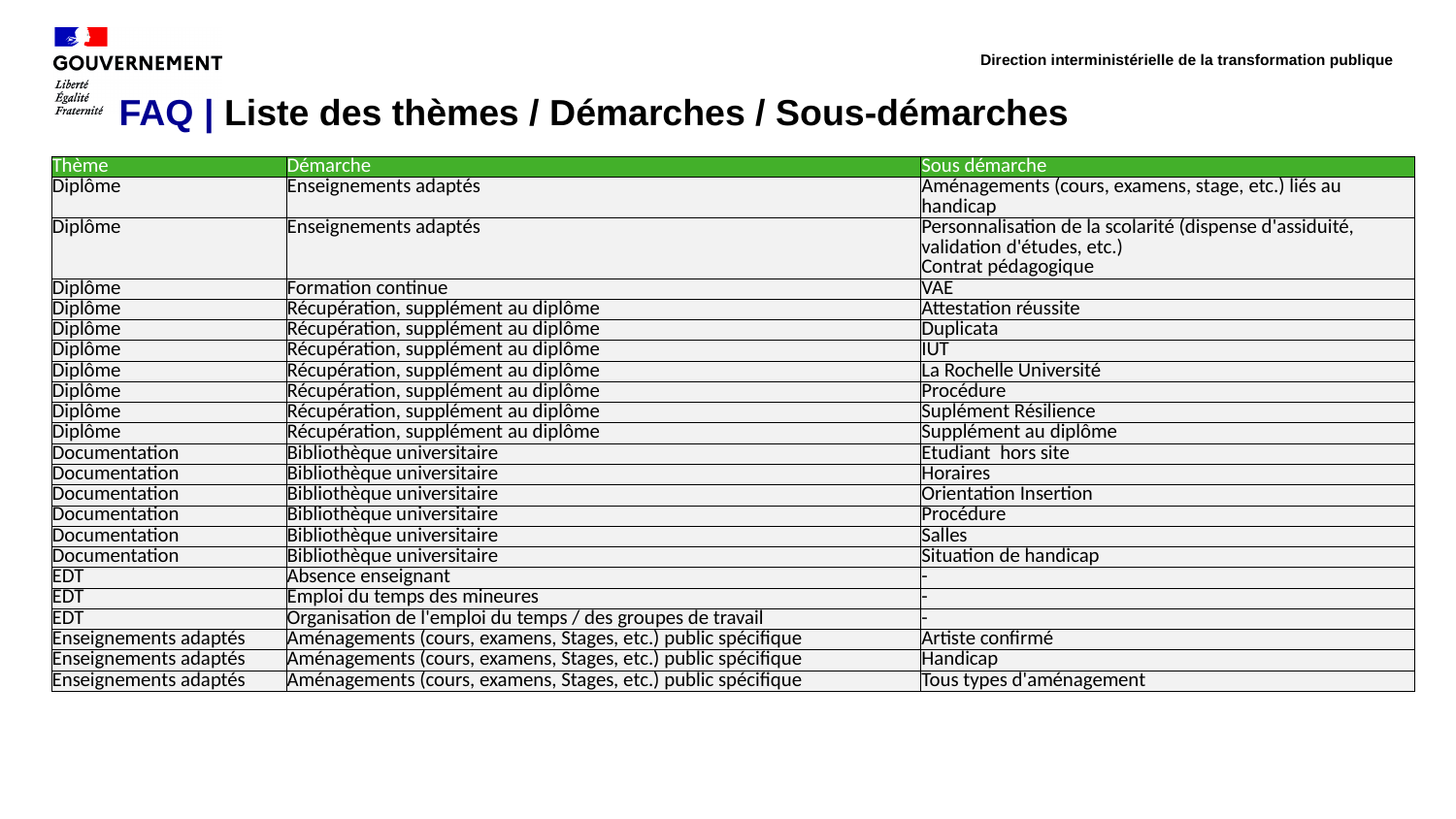

Direction interministérielle de la transformation publique
FAQ | Liste des thèmes / Démarches / Sous-démarches
| Thème | Démarche | Sous démarche |
| --- | --- | --- |
| Diplôme | Enseignements adaptés | Aménagements (cours, examens, stage, etc.) liés au handicap |
| Diplôme | Enseignements adaptés | Personnalisation de la scolarité (dispense d'assiduité, validation d'études, etc.) Contrat pédagogique |
| Diplôme | Formation continue | VAE |
| Diplôme | Récupération, supplément au diplôme | Attestation réussite |
| Diplôme | Récupération, supplément au diplôme | Duplicata |
| Diplôme | Récupération, supplément au diplôme | IUT |
| Diplôme | Récupération, supplément au diplôme | La Rochelle Université |
| Diplôme | Récupération, supplément au diplôme | Procédure |
| Diplôme | Récupération, supplément au diplôme | Suplément Résilience |
| Diplôme | Récupération, supplément au diplôme | Supplément au diplôme |
| Documentation | Bibliothèque universitaire | Etudiant hors site |
| Documentation | Bibliothèque universitaire | Horaires |
| Documentation | Bibliothèque universitaire | Orientation Insertion |
| Documentation | Bibliothèque universitaire | Procédure |
| Documentation | Bibliothèque universitaire | Salles |
| Documentation | Bibliothèque universitaire | Situation de handicap |
| EDT | Absence enseignant | - |
| EDT | Emploi du temps des mineures | - |
| EDT | Organisation de l'emploi du temps / des groupes de travail | - |
| Enseignements adaptés | Aménagements (cours, examens, Stages, etc.) public spécifique | Artiste confirmé |
| Enseignements adaptés | Aménagements (cours, examens, Stages, etc.) public spécifique | Handicap |
| Enseignements adaptés | Aménagements (cours, examens, Stages, etc.) public spécifique | Tous types d'aménagement |